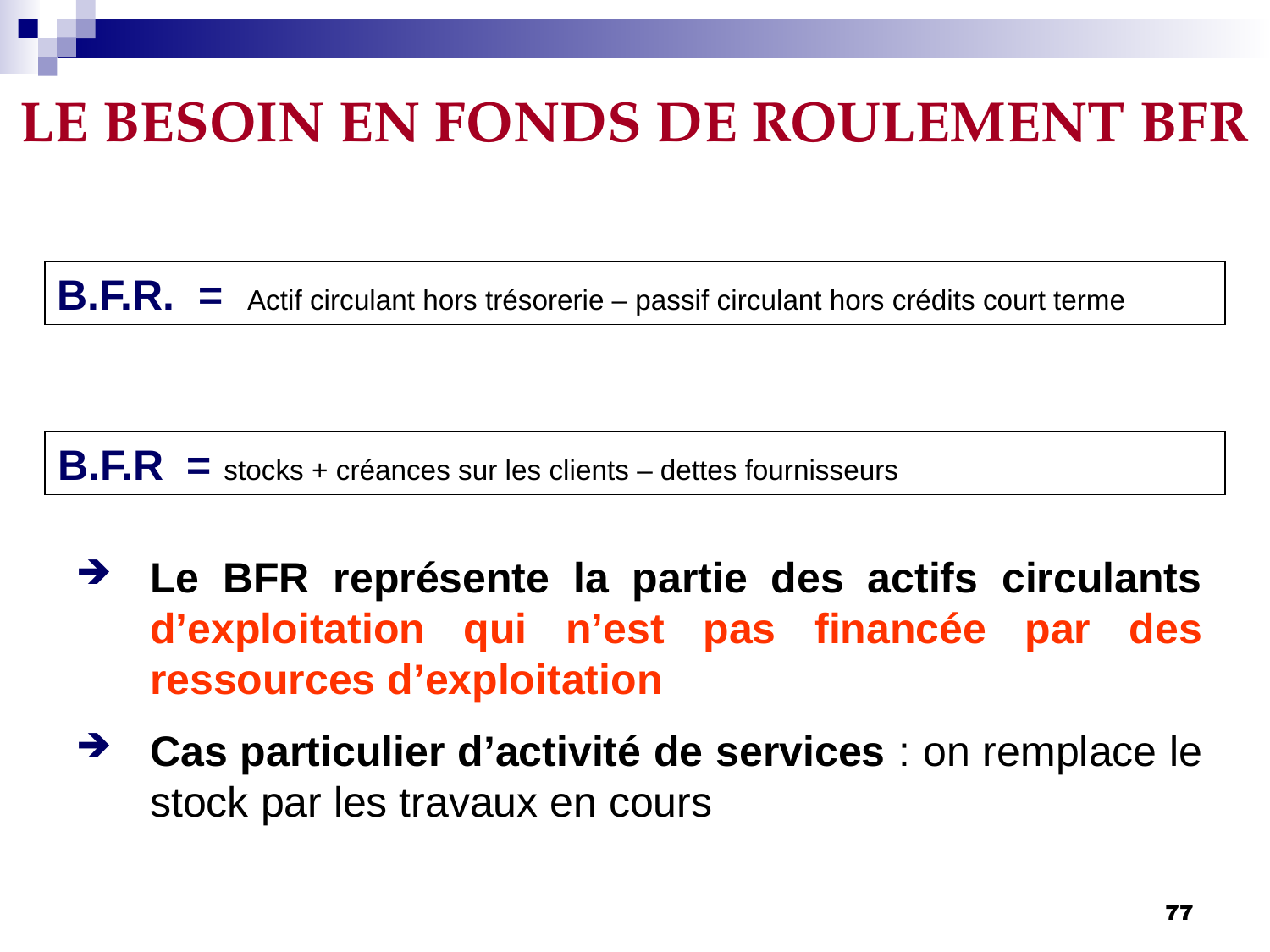

# LE BESOIN EN FONDS DE ROULEMENT BFR
B.F.R.  =  Actif circulant hors trésorerie – passif circulant hors crédits court terme
B.F.R  = stocks + créances sur les clients – dettes fournisseurs
Le BFR représente la partie des actifs circulants d’exploitation qui n’est pas financée par des ressources d’exploitation
Cas particulier d’activité de services : on remplace le stock par les travaux en cours
77